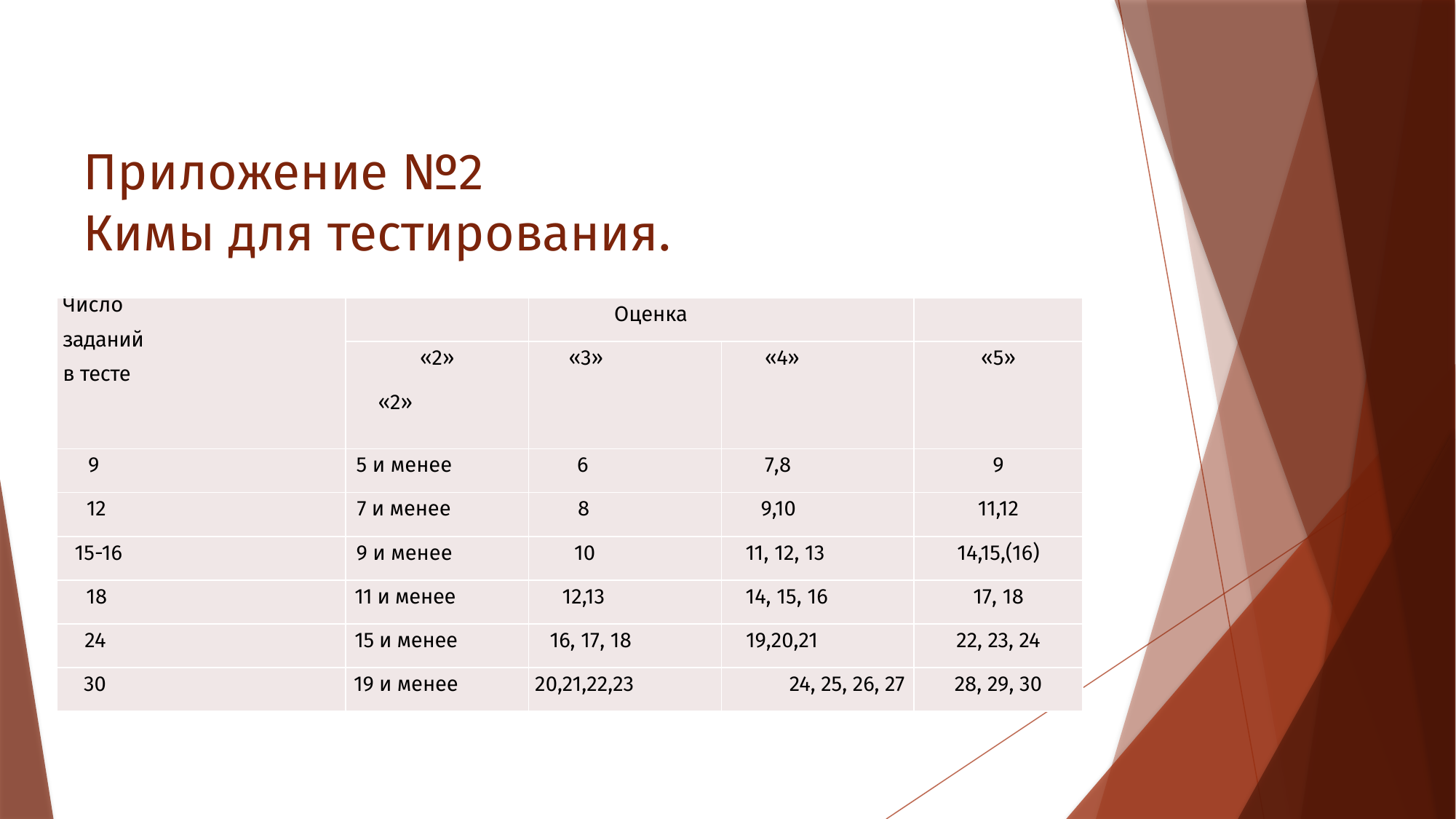

# Приложение №2 Кимы для тестирования.
| Число заданий в тесте |  | Оценка |  |  |
| --- | --- | --- | --- | --- |
|  | «2» «2» | «3» | «4» | «5» |
| 9 | 5 и менее | 6 | 7,8 | 9 |
| 12 | 7 и менее | 8 | 9,10 | 11,12 |
| 15-16 | 9 и менее | 10 | 11, 12, 13 | 14,15,(16) |
| 18 | 11 и менее | 12,13 | 14, 15, 16 | 17, 18 |
| 24 | 15 и менее | 16, 17, 18 | 19,20,21 | 22, 23, 24 |
| 30 | 19 и менее | 20,21,22,23 | 24, 25, 26, 27 | 28, 29, 30 |